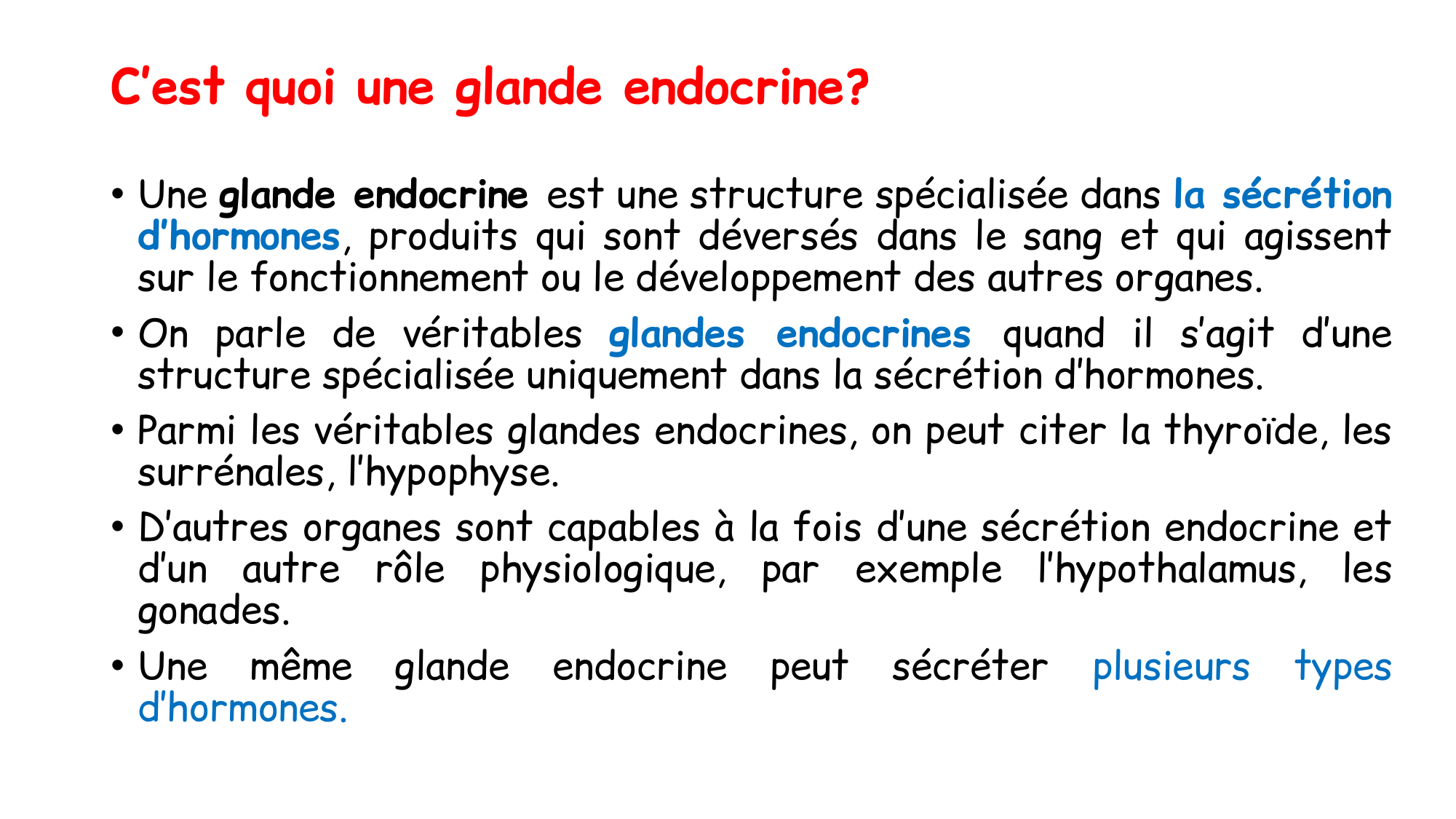

# C’est quoi une glande endocrine?
Une glande endocrine est une structure spécialisée dans la sécrétion d’hormones, produits qui sont déversés dans le sang et qui agissent sur le fonctionnement ou le développement des autres organes.
On parle de véritables glandes endocrines quand il s’agit d’une structure spécialisée uniquement dans la sécrétion d’hormones.
Parmi les véritables glandes endocrines, on peut citer la thyroïde, les surrénales, l’hypophyse.
D’autres organes sont capables à la fois d’une sécrétion endocrine et d’un autre rôle physiologique, par exemple l’hypothalamus, les gonades.
Une même glande endocrine peut sécréter plusieurs types d’hormones.